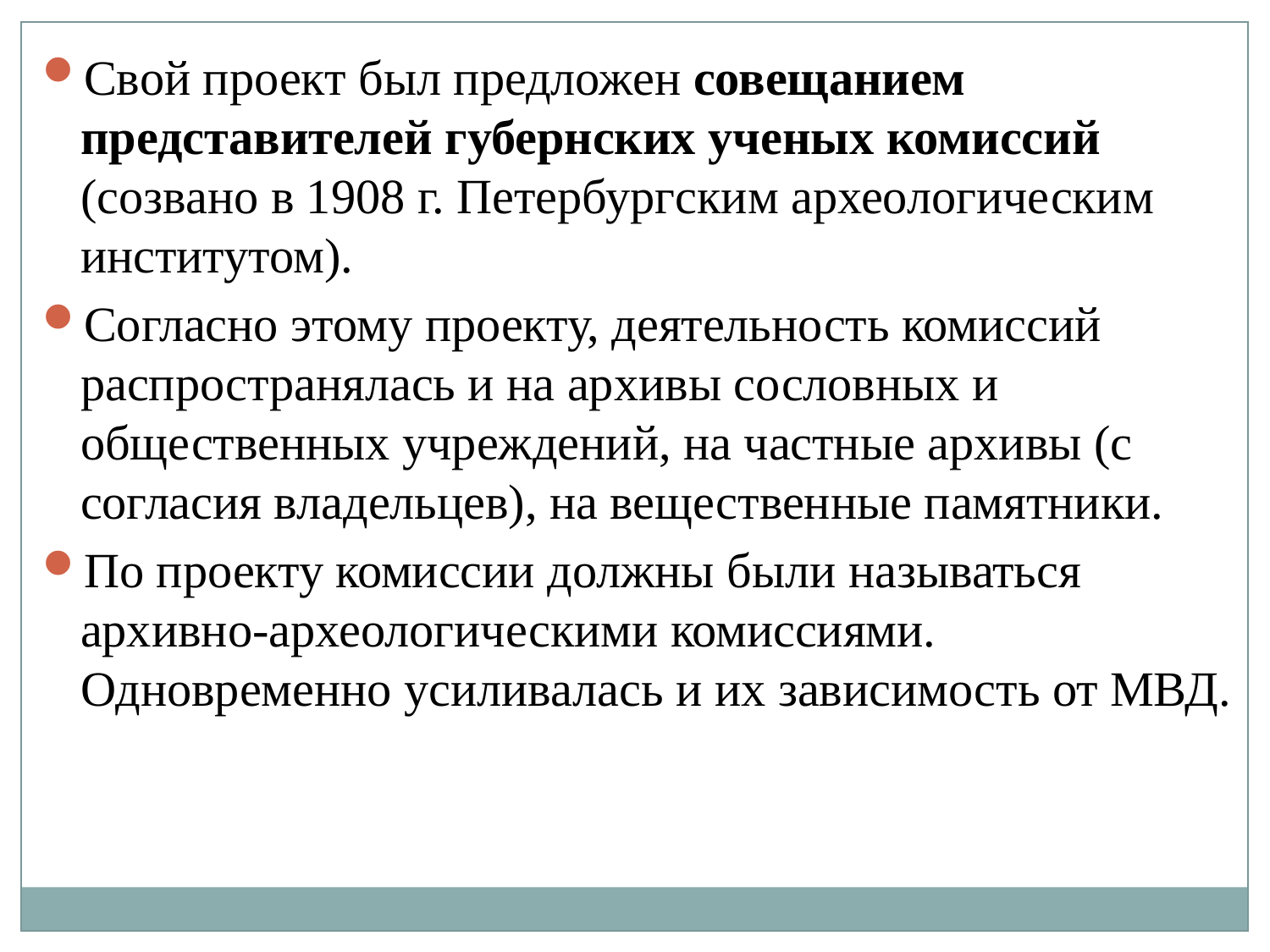

Свой проект был предложен совещанием представителей губернских ученых комиссий (созвано в 1908 г. Петербургским археологическим институтом).
Согласно этому проекту, деятельность комиссий распространялась и на архивы сословных и общественных учреждений, на частные архивы (с согласия владельцев), на вещественные памятники.
По проекту комиссии должны были называться архивно-археологическими комиссиями. Одновременно усиливалась и их зависимость от МВД.